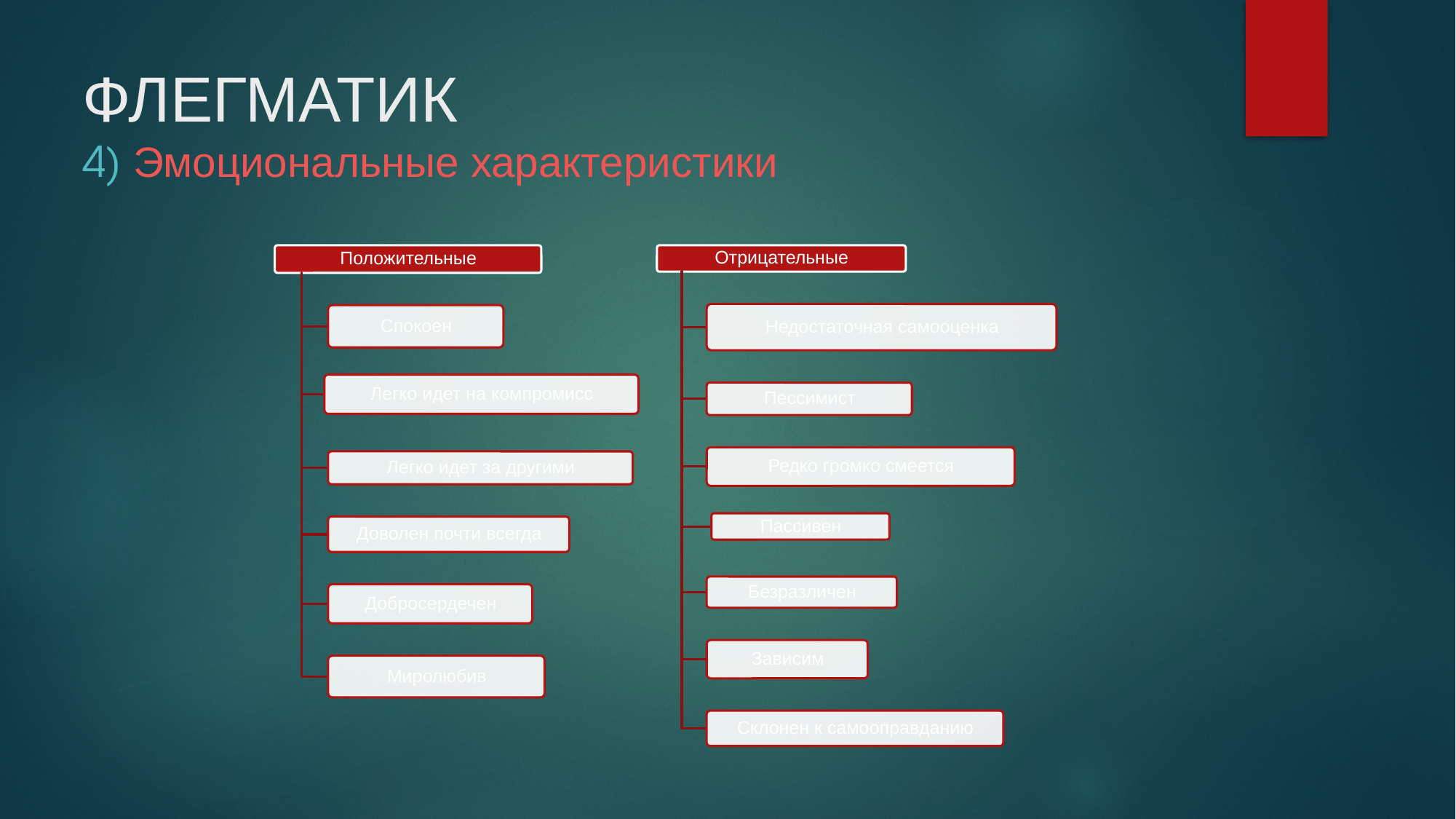

# ФЛЕГМАТИК 4) Эмоциональные характеристики
Положительные
Спокоен
Легко идет на компромисс
Легко идет за другими
Доволен почти всегда
Добросердечен
Миролюбив
Отрицательные
Недостаточная самооценка
Пессимист
Редко громко смеется
Пассивен
Безразличен
Зависим
Склонен к самооправданию